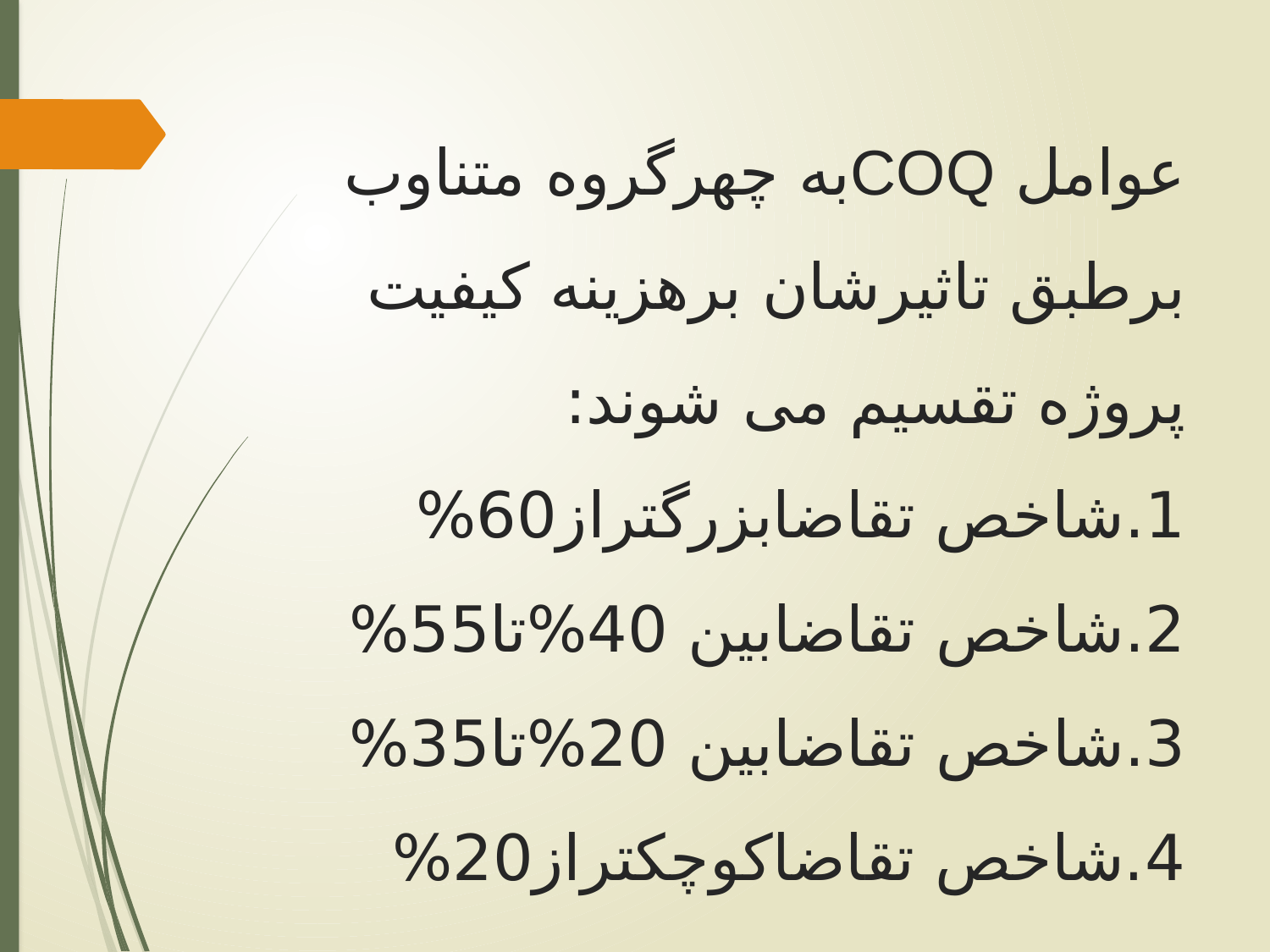

# عوامل COQبه چهرگروه متناوب برطبق تاثیرشان برهزینه کیفیت پروژه تقسیم می شوند: 1.شاخص تقاضابزرگتراز60% 2.شاخص تقاضابین 40%تا55% 3.شاخص تقاضابین 20%تا35% 4.شاخص تقاضاکوچکتراز20%